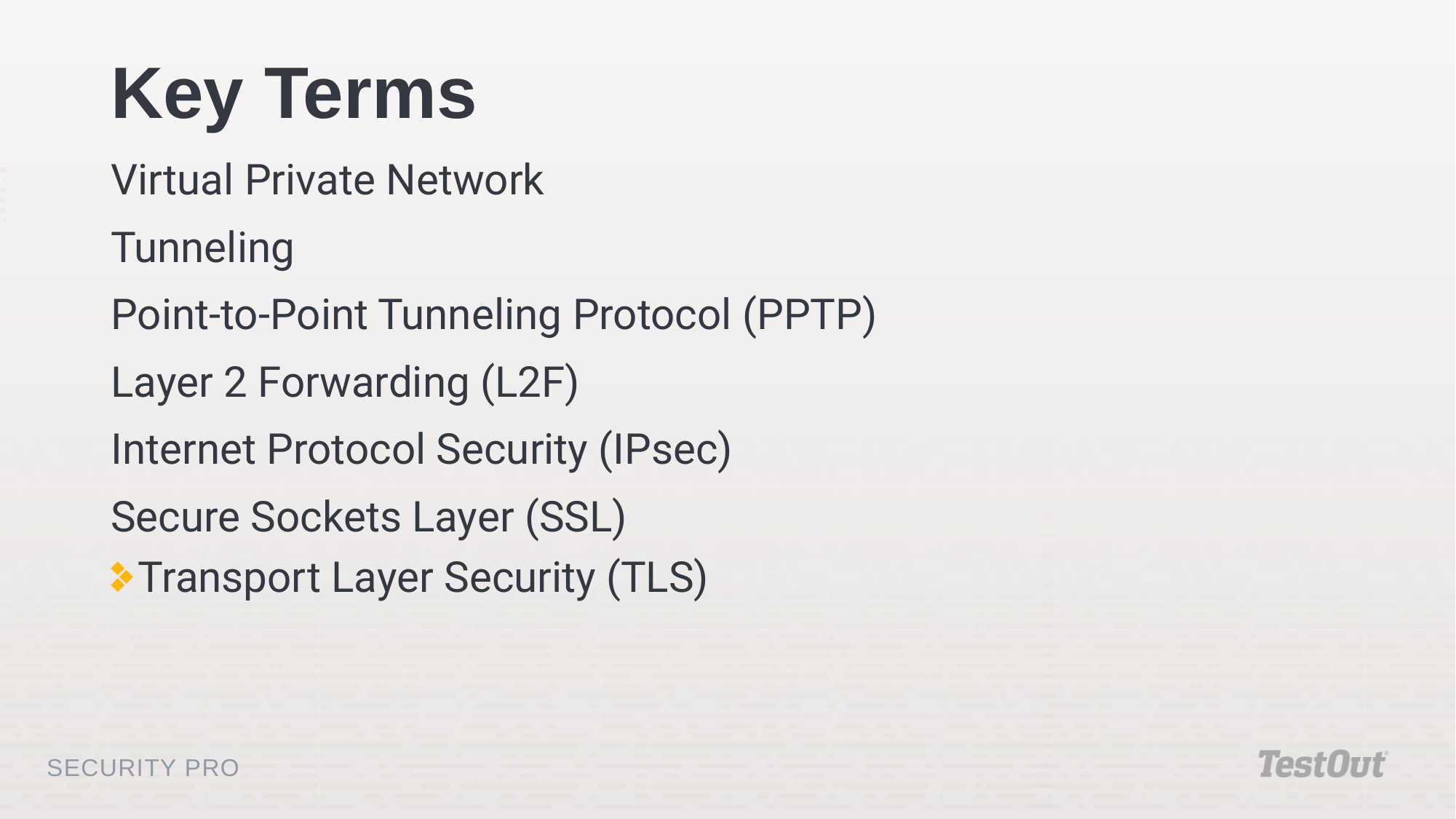

# Key Terms
Virtual Private Network
Tunneling
Point-to-Point Tunneling Protocol (PPTP)
Layer 2 Forwarding (L2F)
Internet Protocol Security (IPsec)
Secure Sockets Layer (SSL)
Transport Layer Security (TLS)
Security Pro